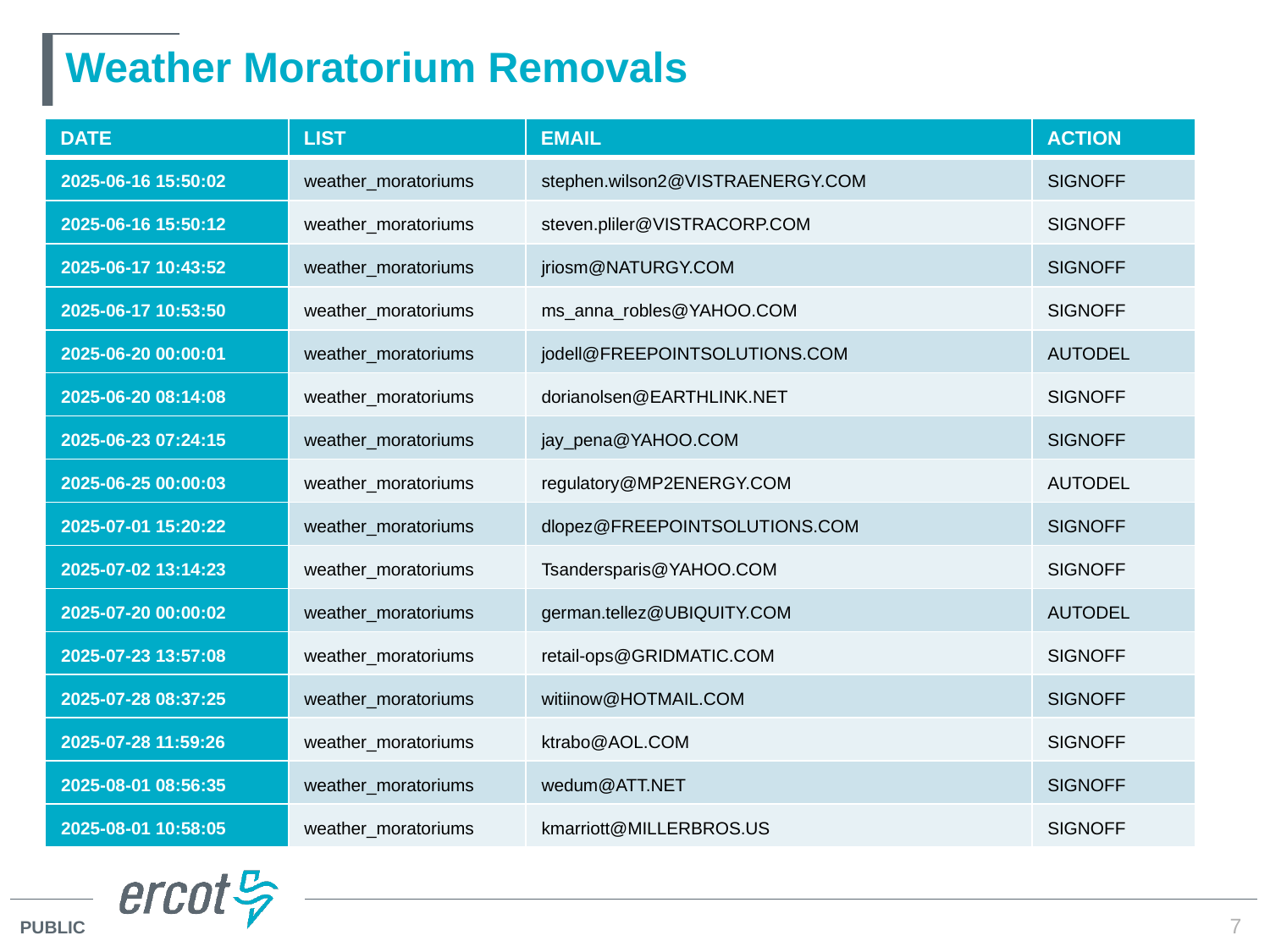

# Weather Moratorium Removals

| DATE | LIST | EMAIL | ACTION |
| --- | --- | --- | --- |
| 2025-06-16 15:50:02 | weather\_moratoriums | stephen.wilson2@VISTRAENERGY.COM | SIGNOFF |
| 2025-06-16 15:50:12 | weather\_moratoriums | steven.pliler@VISTRACORP.COM | SIGNOFF |
| 2025-06-17 10:43:52 | weather\_moratoriums | jriosm@NATURGY.COM | SIGNOFF |
| 2025-06-17 10:53:50 | weather\_moratoriums | ms\_anna\_robles@YAHOO.COM | SIGNOFF |
| 2025-06-20 00:00:01 | weather\_moratoriums | jodell@FREEPOINTSOLUTIONS.COM | AUTODEL |
| 2025-06-20 08:14:08 | weather\_moratoriums | dorianolsen@EARTHLINK.NET | SIGNOFF |
| 2025-06-23 07:24:15 | weather\_moratoriums | jay\_pena@YAHOO.COM | SIGNOFF |
| 2025-06-25 00:00:03 | weather\_moratoriums | regulatory@MP2ENERGY.COM | AUTODEL |
| 2025-07-01 15:20:22 | weather\_moratoriums | dlopez@FREEPOINTSOLUTIONS.COM | SIGNOFF |
| 2025-07-02 13:14:23 | weather\_moratoriums | Tsandersparis@YAHOO.COM | SIGNOFF |
| 2025-07-20 00:00:02 | weather\_moratoriums | german.tellez@UBIQUITY.COM | AUTODEL |
| 2025-07-23 13:57:08 | weather\_moratoriums | retail-ops@GRIDMATIC.COM | SIGNOFF |
| 2025-07-28 08:37:25 | weather\_moratoriums | witiinow@HOTMAIL.COM | SIGNOFF |
| 2025-07-28 11:59:26 | weather\_moratoriums | ktrabo@AOL.COM | SIGNOFF |
| 2025-08-01 08:56:35 | weather\_moratoriums | wedum@ATT.NET | SIGNOFF |
| 2025-08-01 10:58:05 | weather\_moratoriums | kmarriott@MILLERBROS.US | SIGNOFF |
7